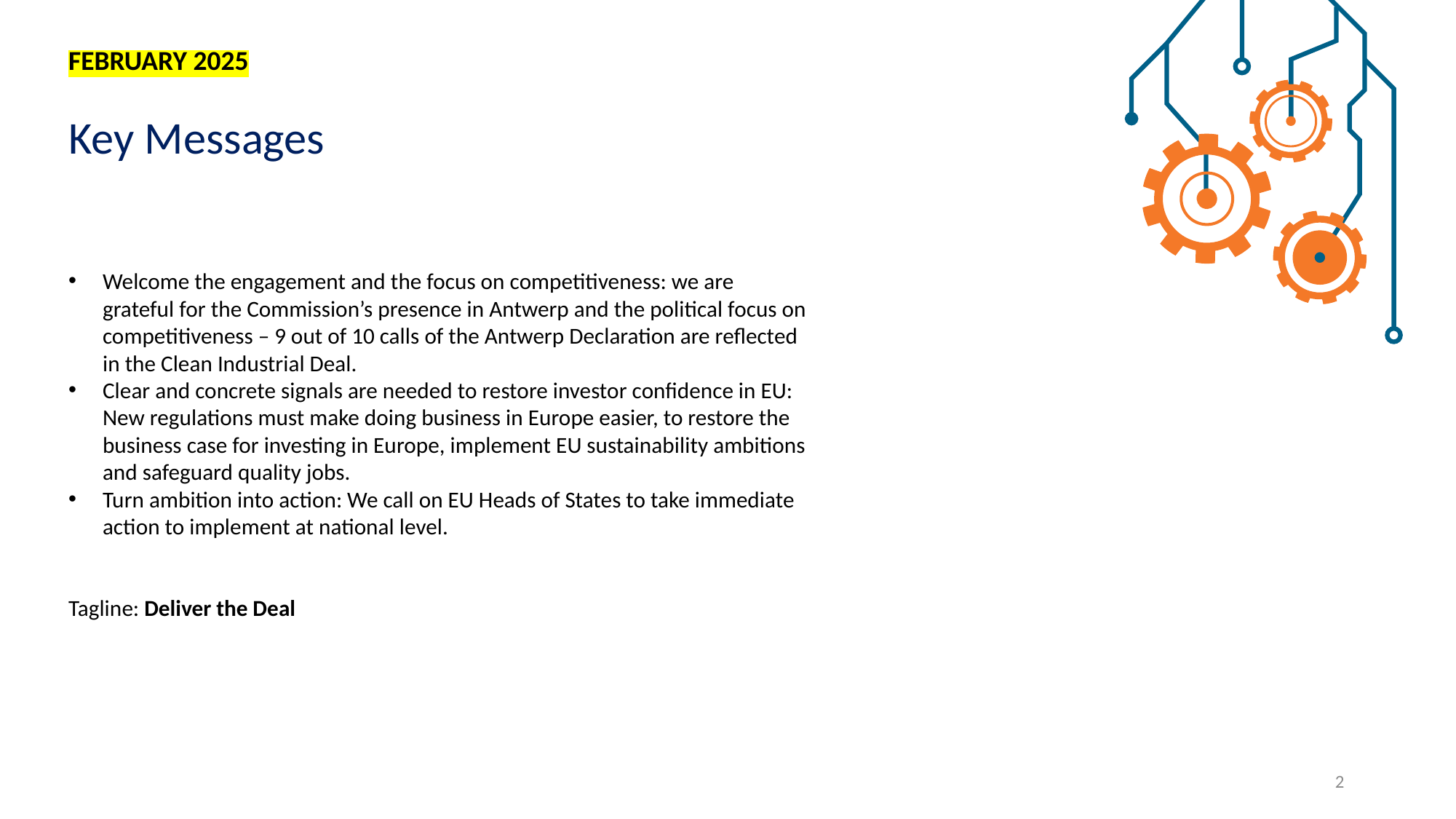

FEBRUARY 2025
Key Messages
Welcome the engagement and the focus on competitiveness: we are grateful for the Commission’s presence in Antwerp and the political focus on competitiveness – 9 out of 10 calls of the Antwerp Declaration are reflected in the Clean Industrial Deal.
Clear and concrete signals are needed to restore investor confidence in EU: New regulations must make doing business in Europe easier, to restore the business case for investing in Europe, implement EU sustainability ambitions and safeguard quality jobs.
Turn ambition into action: We call on EU Heads of States to take immediate action to implement at national level.

Tagline: Deliver the Deal
2